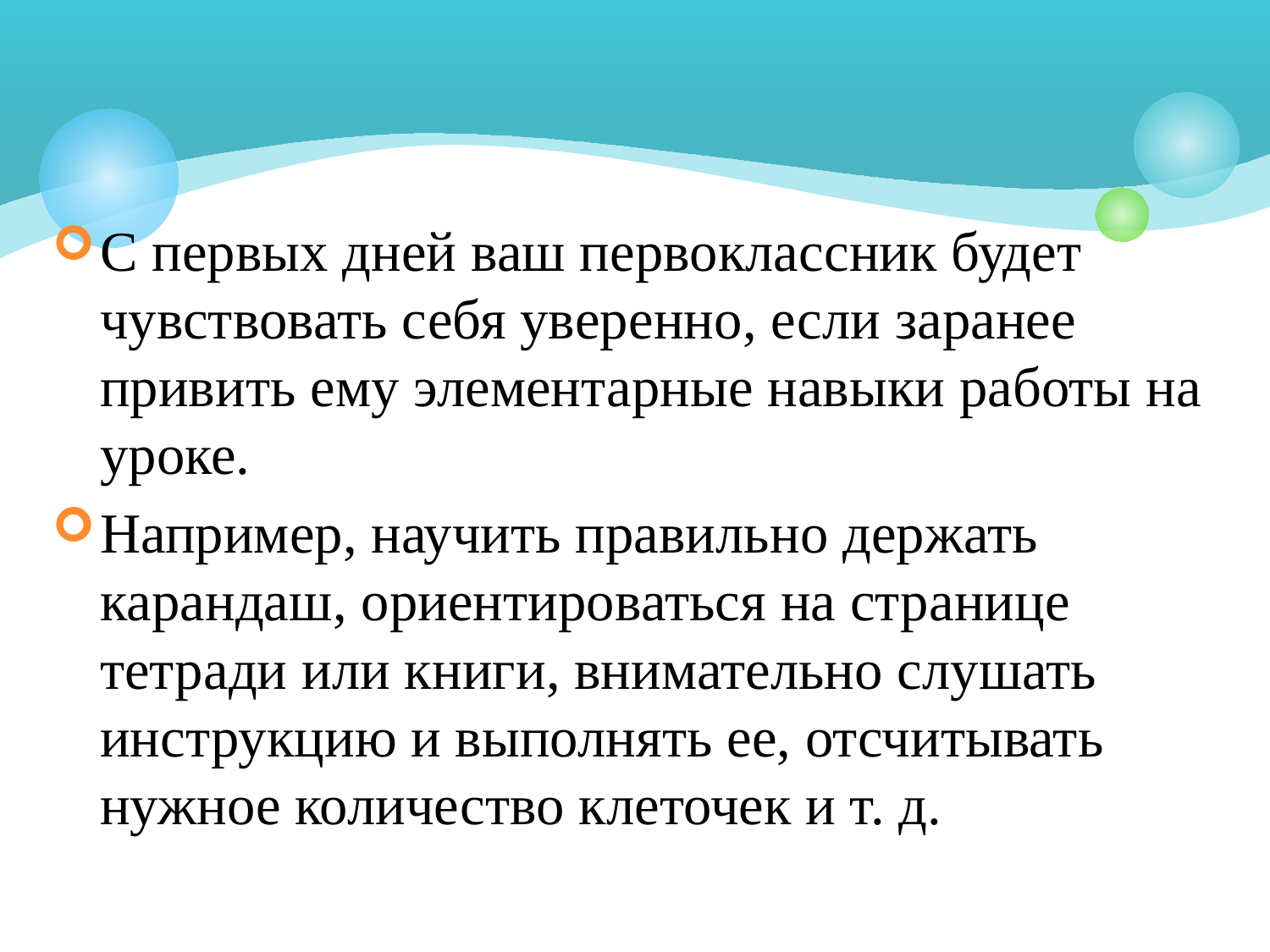

С первых дней ваш первоклассник будет чувствовать себя уверенно, если заранее привить ему элементарные навыки работы на уроке.
Например, научить правильно держать карандаш, ориентироваться на странице тетради или книги, внимательно слушать инструкцию и выполнять ее, отсчитывать нужное количество клеточек и т. д.